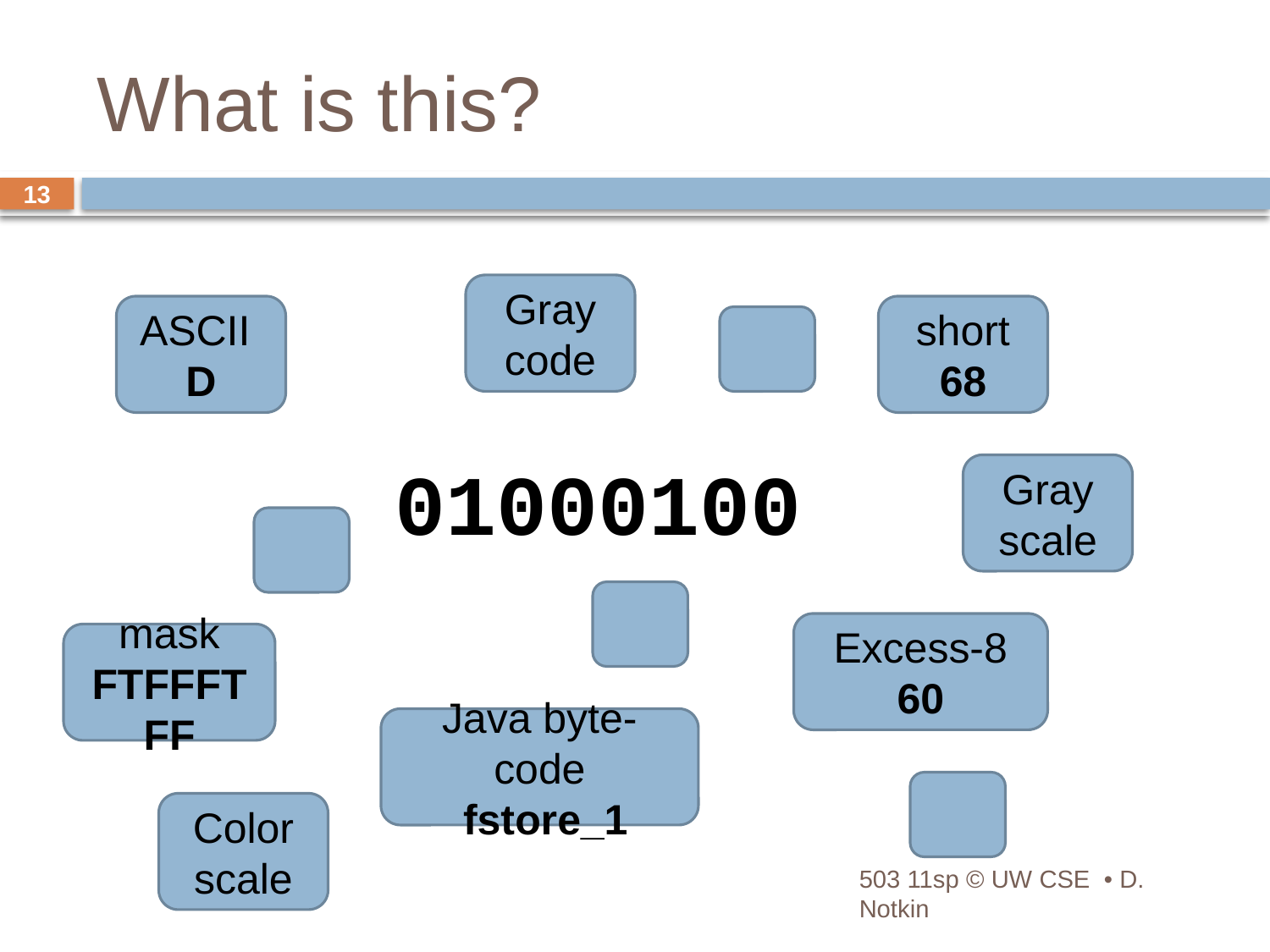

# What is this?
13
Gray code
ASCII
D
short
68

01000100
Gray scale

Excess-8
60
mask
FTFFFTFF
Java byte-code
 fstore_1

Color scale
503 11sp © UW CSE  • D. Notkin